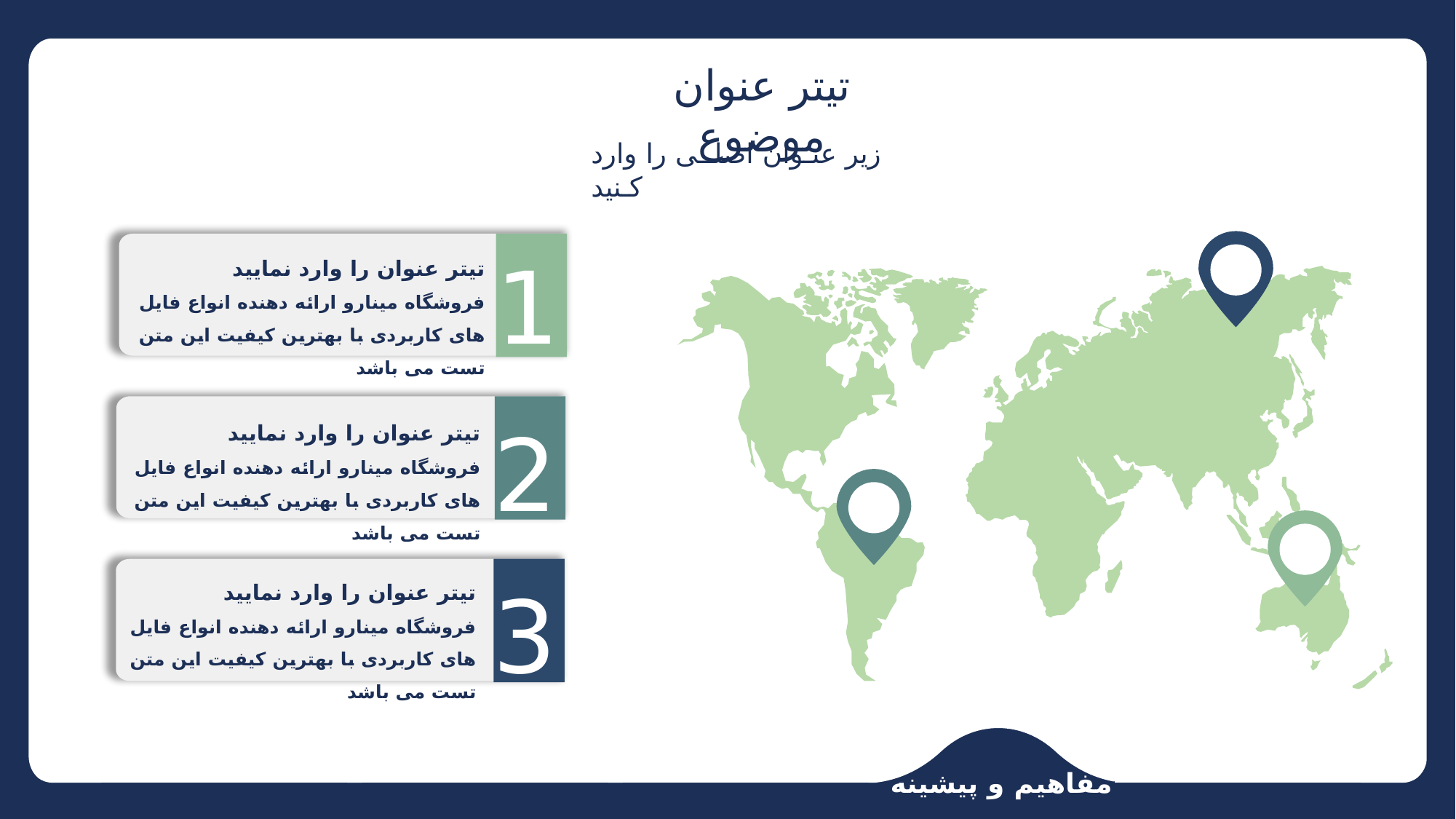

تیتر عنوان موضوع
زیر عنـوان اصلــی را وارد کـنید

تیتر عنوان را وارد نمایید
فروشگاه مینارو ارائه دهنده انواع فایل های کاربردی با بهترین کیفیت این متن تست می باشد
1

تیتر عنوان را وارد نمایید
فروشگاه مینارو ارائه دهنده انواع فایل های کاربردی با بهترین کیفیت این متن تست می باشد
2

تیتر عنوان را وارد نمایید
فروشگاه مینارو ارائه دهنده انواع فایل های کاربردی با بهترین کیفیت این متن تست می باشد
3
مفاهیم و پیشینه